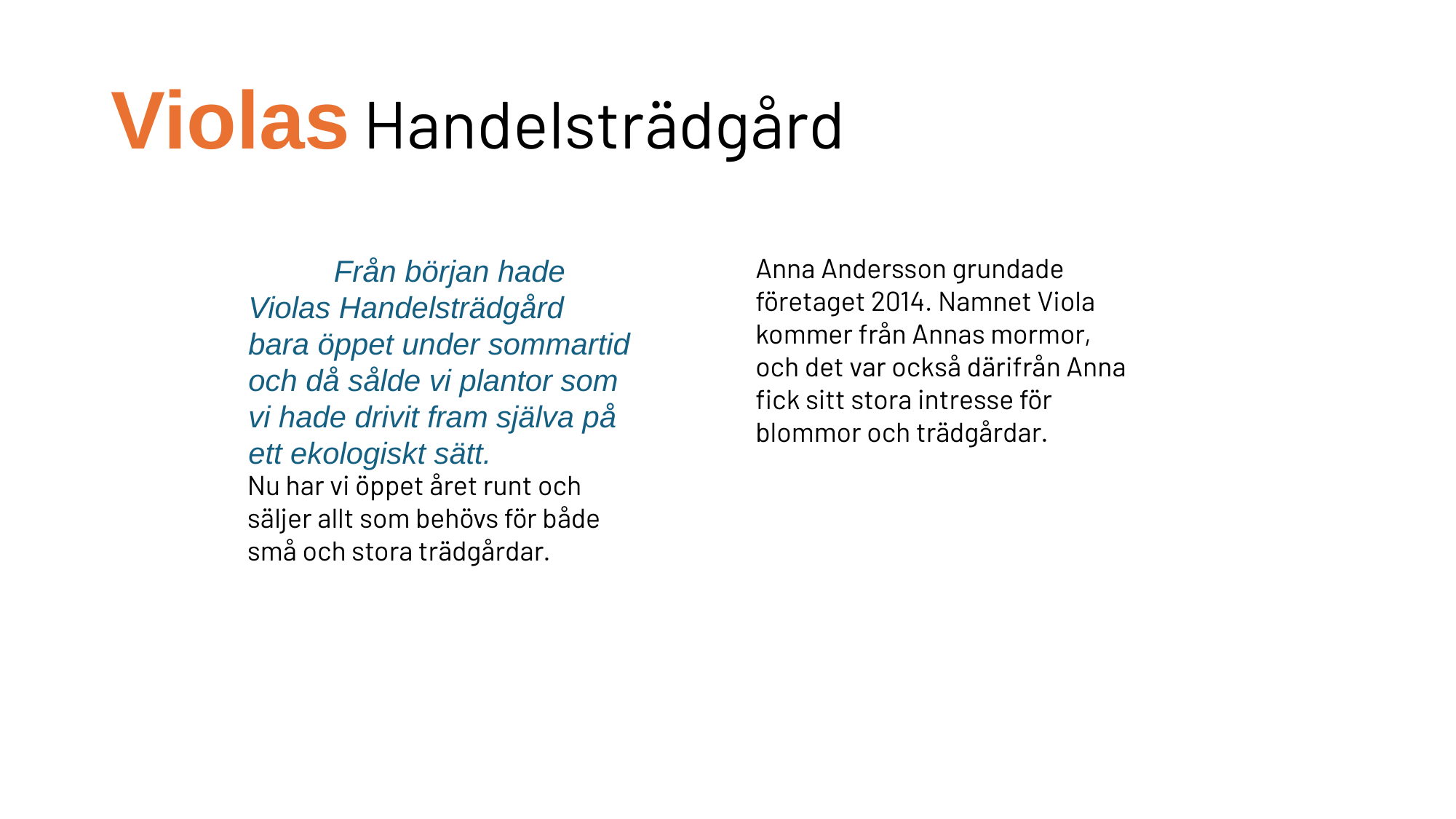

# Violas Handelsträdgård
Från början hade Violas Handelsträdgård bara öppet under sommartid och då sålde vi plantor som vi hade drivit fram själva på ett ekologiskt sätt.
Anna Andersson grundade företaget 2014. Namnet Viola kommer från Annas mormor, och det var också därifrån Anna fick sitt stora intresse för blommor och trädgårdar.
Nu har vi öppet året runt och säljer allt som behövs för både små och stora trädgårdar.